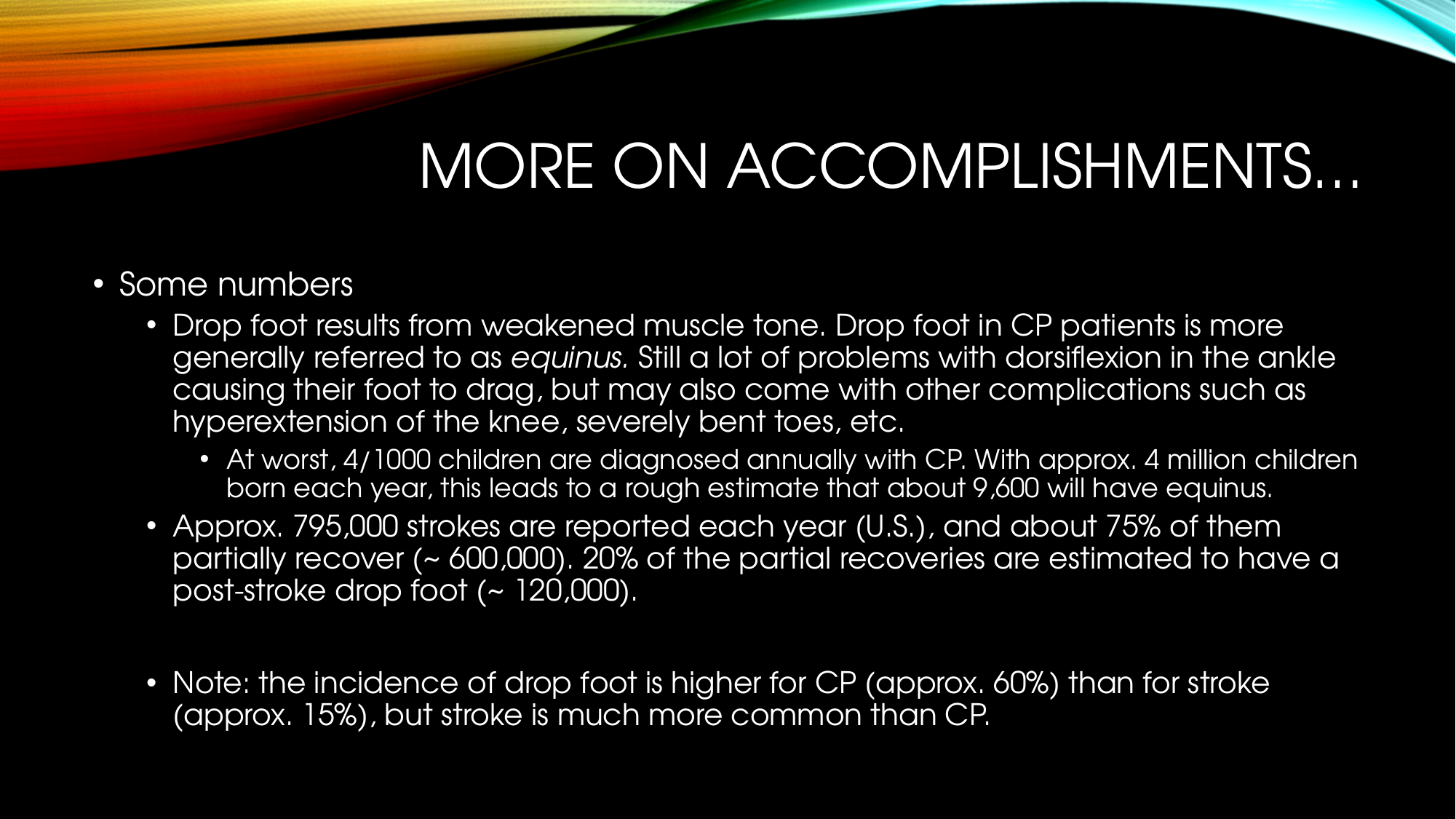

# More on accomplishments…
Some numbers
Drop foot results from weakened muscle tone. Drop foot in CP patients is more generally referred to as equinus. Still a lot of problems with dorsiflexion in the ankle causing their foot to drag, but may also come with other complications such as hyperextension of the knee, severely bent toes, etc.
At worst, 4/1000 children are diagnosed annually with CP. With approx. 4 million children born each year, this leads to a rough estimate that about 9,600 will have equinus.
Approx. 795,000 strokes are reported each year (U.S.), and about 75% of them partially recover (~ 600,000). 20% of the partial recoveries are estimated to have a post-stroke drop foot (~ 120,000).

Note: the incidence of drop foot is higher for CP (approx. 60%) than for stroke (approx. 15%), but stroke is much more common than CP.